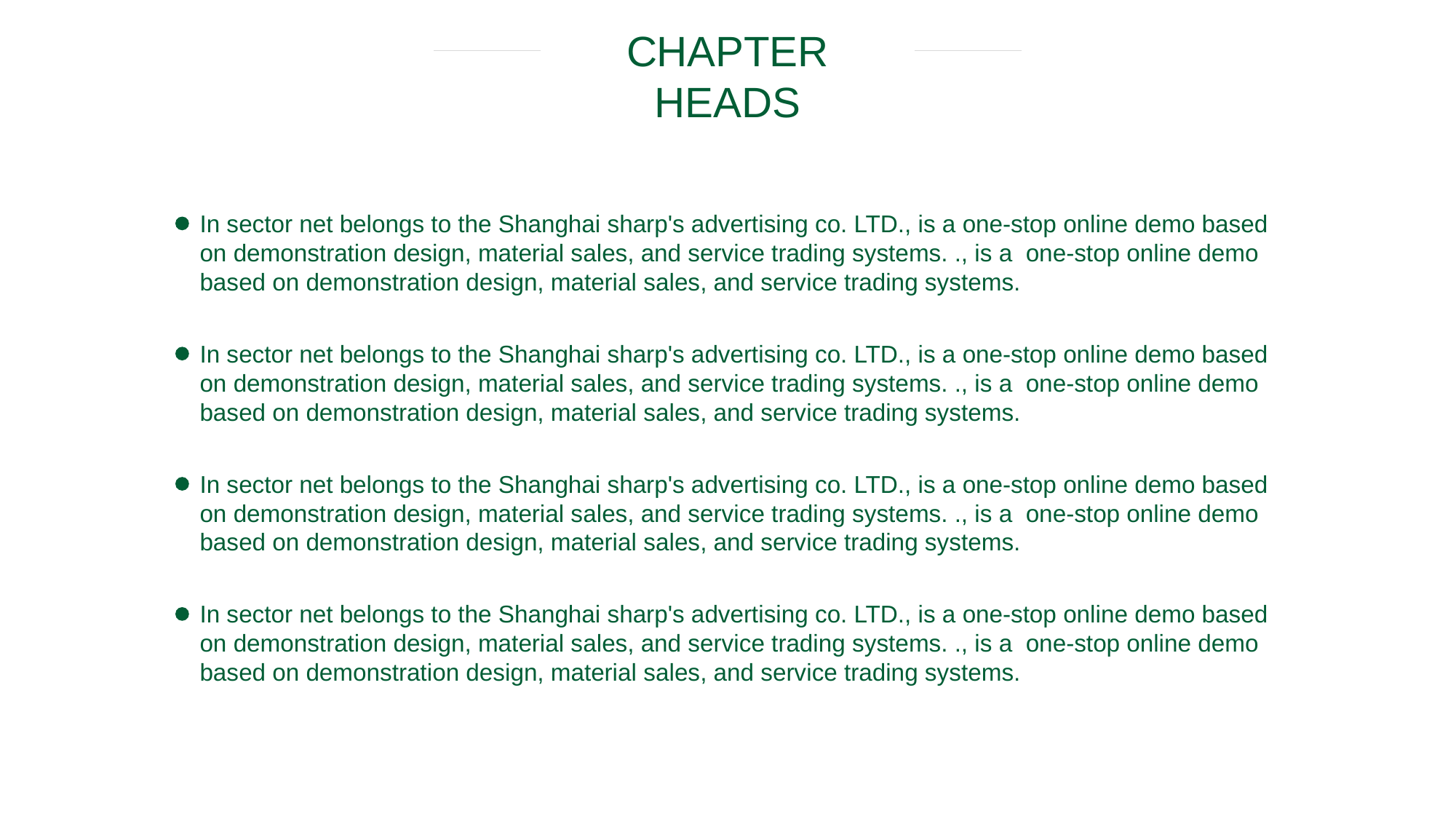

CHAPTER HEADS
In sector net belongs to the Shanghai sharp's advertising co. LTD., is a one-stop online demo based on demonstration design, material sales, and service trading systems. ., is a  one-stop online demo  based on demonstration design, material sales, and service trading systems.

In sector net belongs to the Shanghai sharp's advertising co. LTD., is a one-stop online demo based on demonstration design, material sales, and service trading systems. ., is a  one-stop online demo  based on demonstration design, material sales, and service trading systems.

In sector net belongs to the Shanghai sharp's advertising co. LTD., is a one-stop online demo based on demonstration design, material sales, and service trading systems. ., is a  one-stop online demo  based on demonstration design, material sales, and service trading systems.

In sector net belongs to the Shanghai sharp's advertising co. LTD., is a one-stop online demo based on demonstration design, material sales, and service trading systems. ., is a  one-stop online demo  based on demonstration design, material sales, and service trading systems.